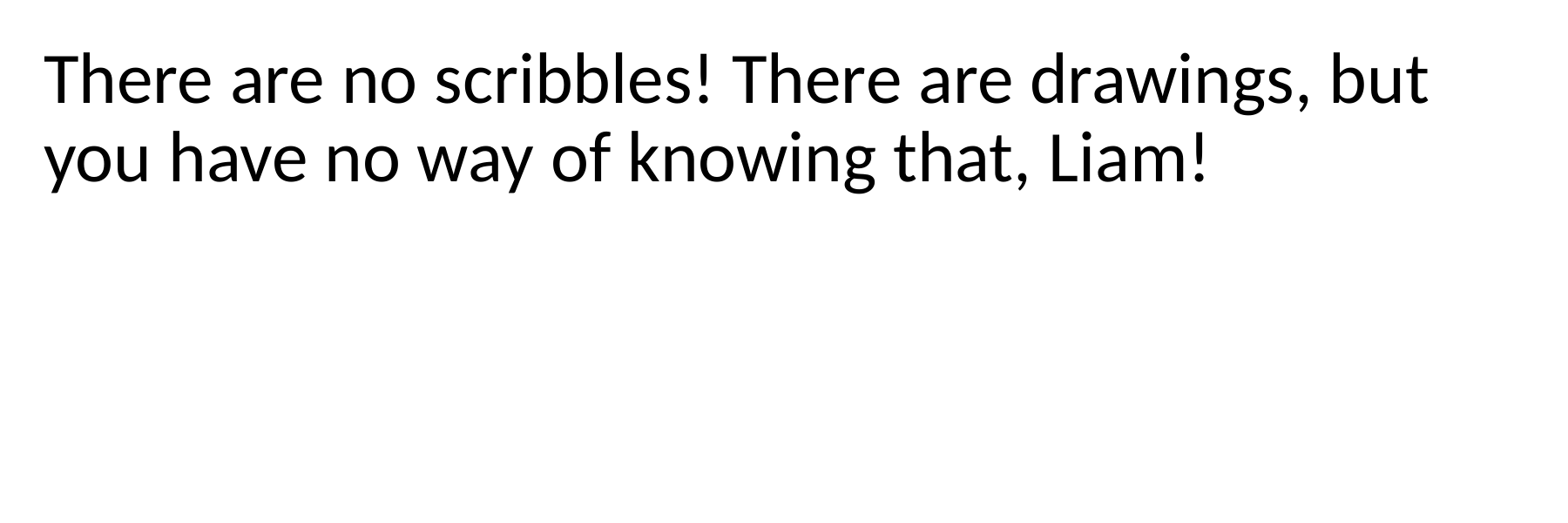

There are no scribbles! There are drawings, but you have no way of knowing that, Liam!